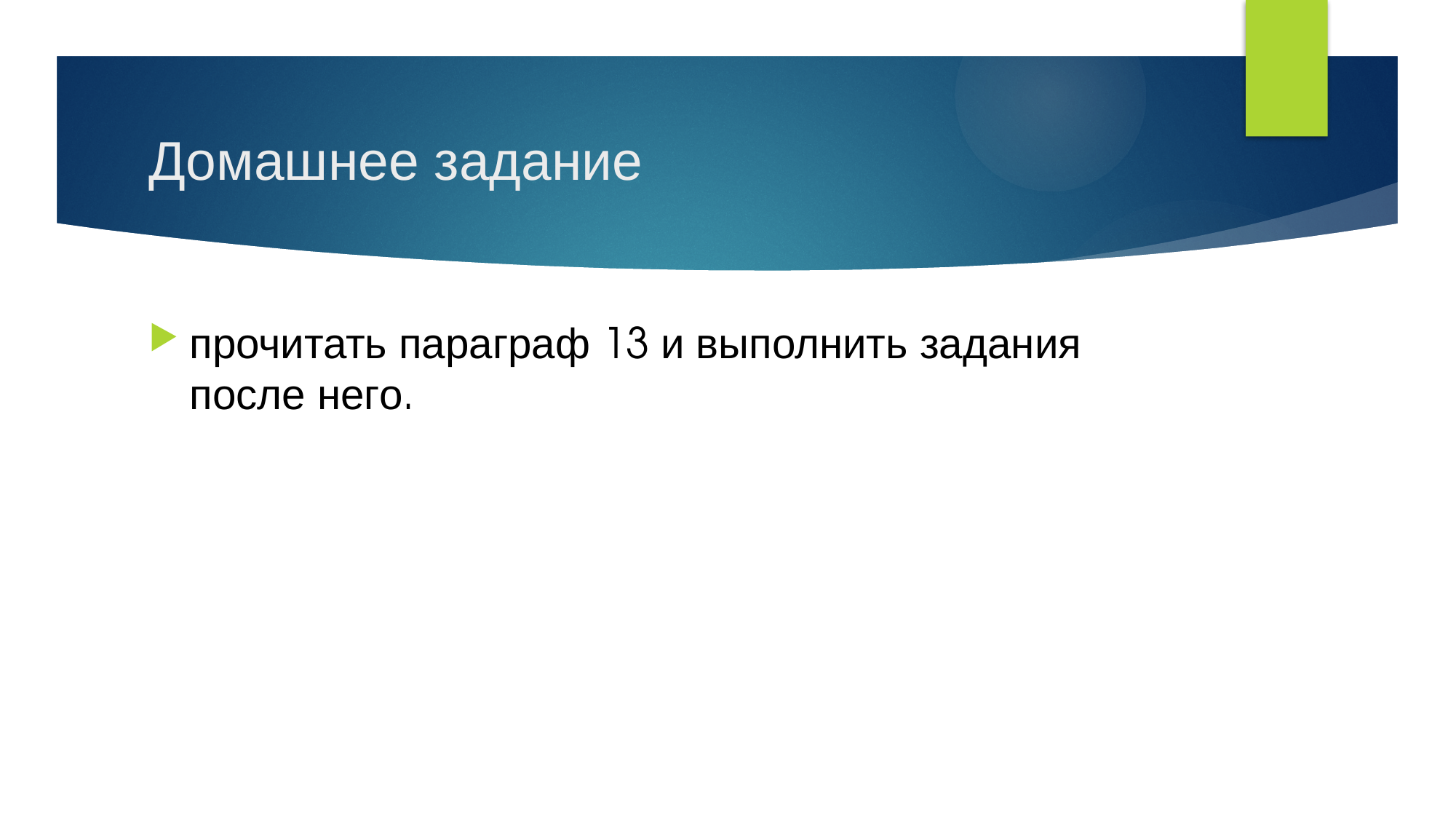

# Домашнее задание
прочитать параграф 13 и выполнить задания после него.